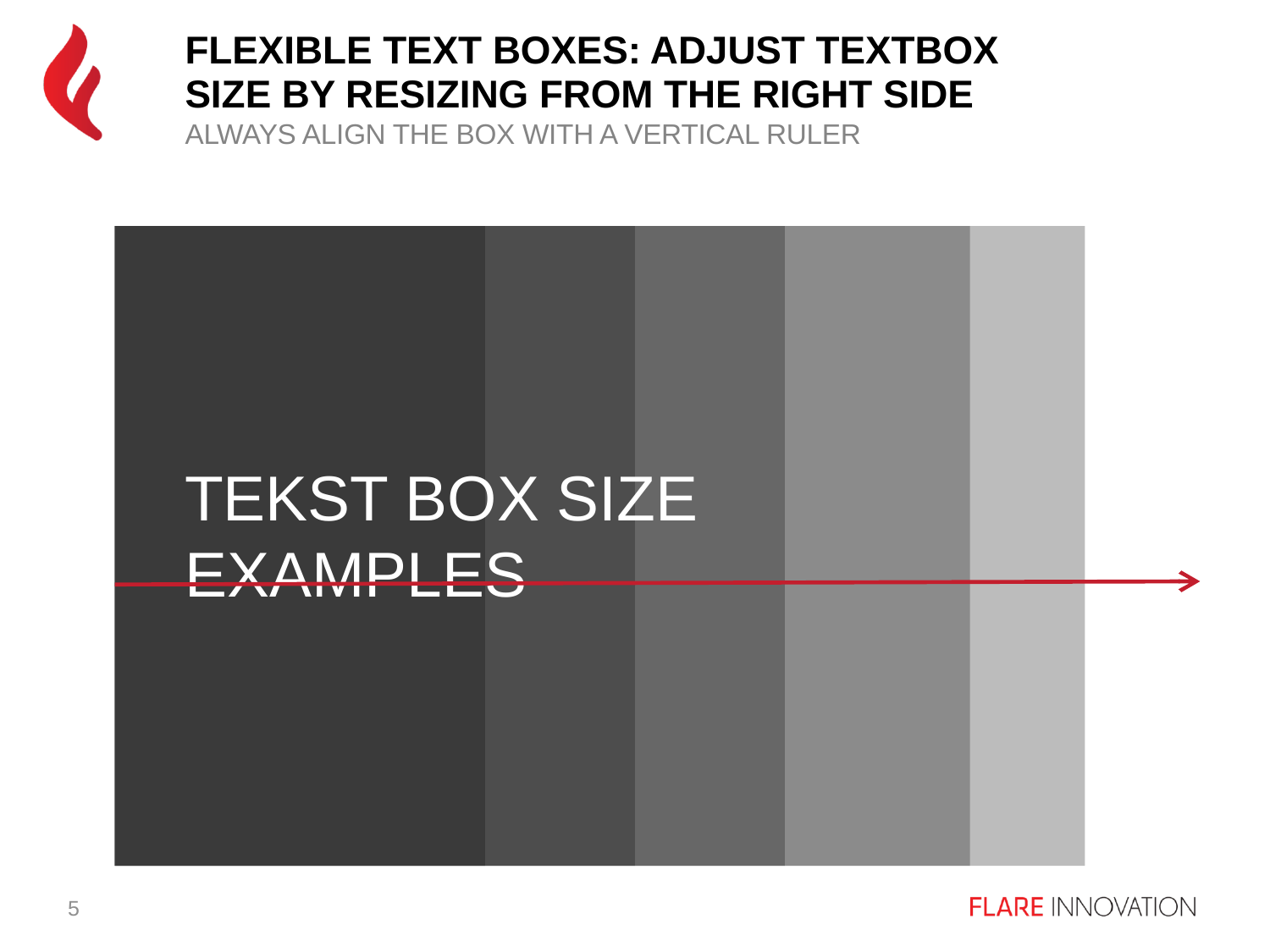

# Flexible text boxes: Adjust textbox size by resizing from the right side
Always align the box with a vertical ruler

TEKST BOX SIZE EXAMPLES

5